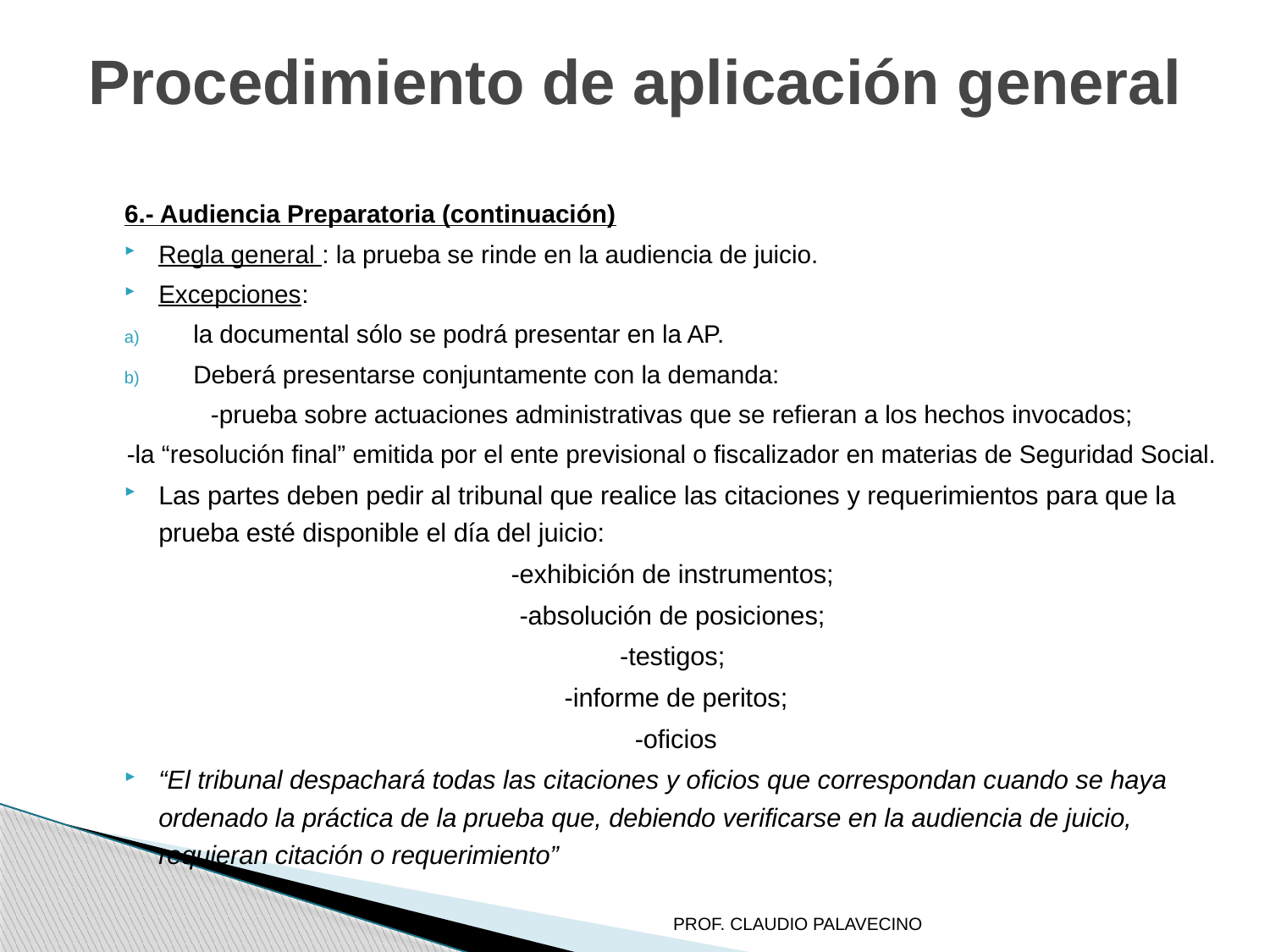

# Procedimiento de aplicación general
6.- Audiencia Preparatoria (continuación)
Regla general : la prueba se rinde en la audiencia de juicio.
Excepciones:
la documental sólo se podrá presentar en la AP.
Deberá presentarse conjuntamente con la demanda:
-prueba sobre actuaciones administrativas que se refieran a los hechos invocados;
-la “resolución final” emitida por el ente previsional o fiscalizador en materias de Seguridad Social.
Las partes deben pedir al tribunal que realice las citaciones y requerimientos para que la prueba esté disponible el día del juicio:
-exhibición de instrumentos;
-absolución de posiciones;
-testigos;
-informe de peritos;
-oficios
“El tribunal despachará todas las citaciones y oficios que correspondan cuando se haya ordenado la práctica de la prueba que, debiendo verificarse en la audiencia de juicio, requieran citación o requerimiento”

PROF. CLAUDIO PALAVECINO